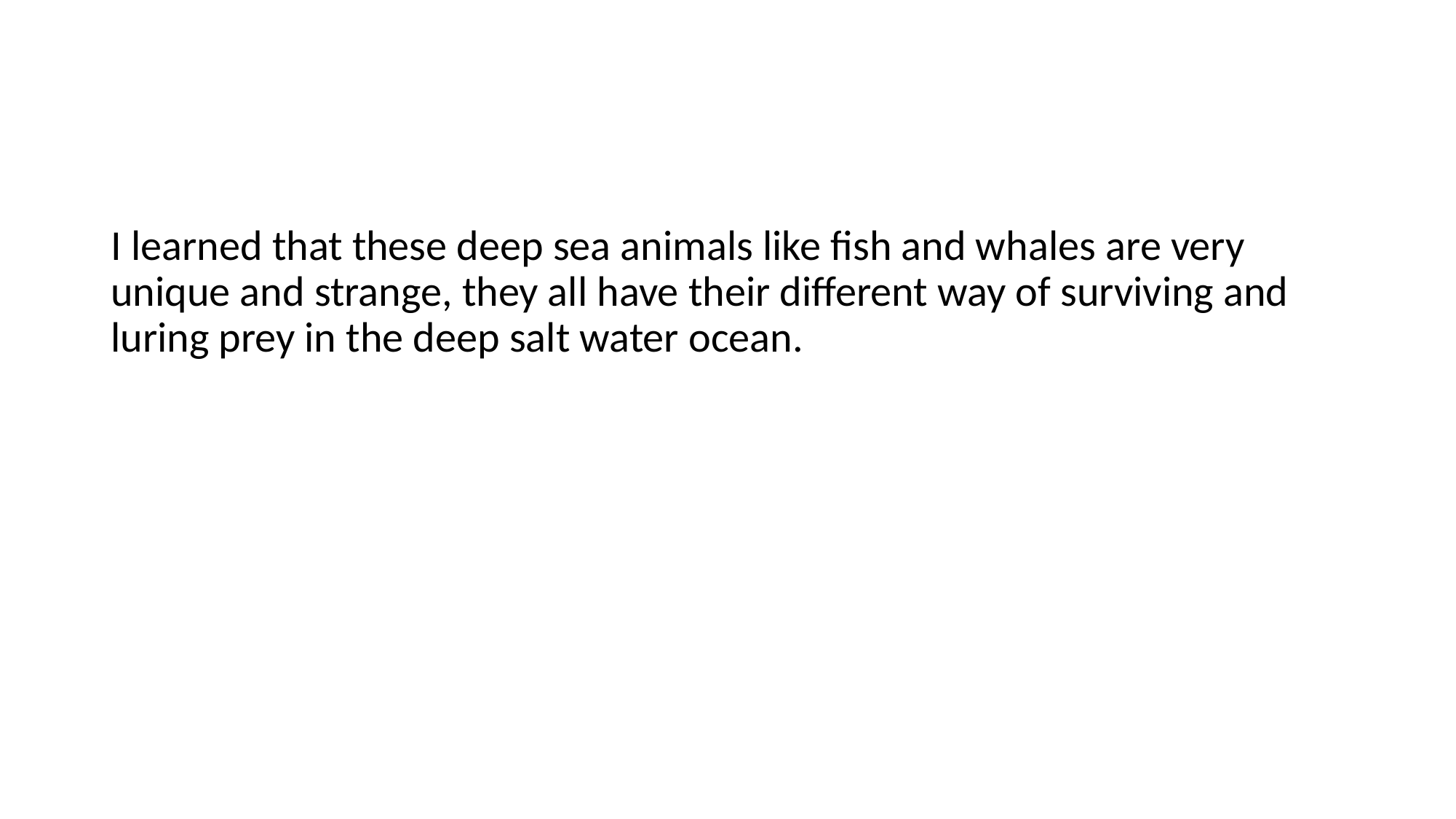

#
I learned that these deep sea animals like fish and whales are very unique and strange, they all have their different way of surviving and luring prey in the deep salt water ocean.